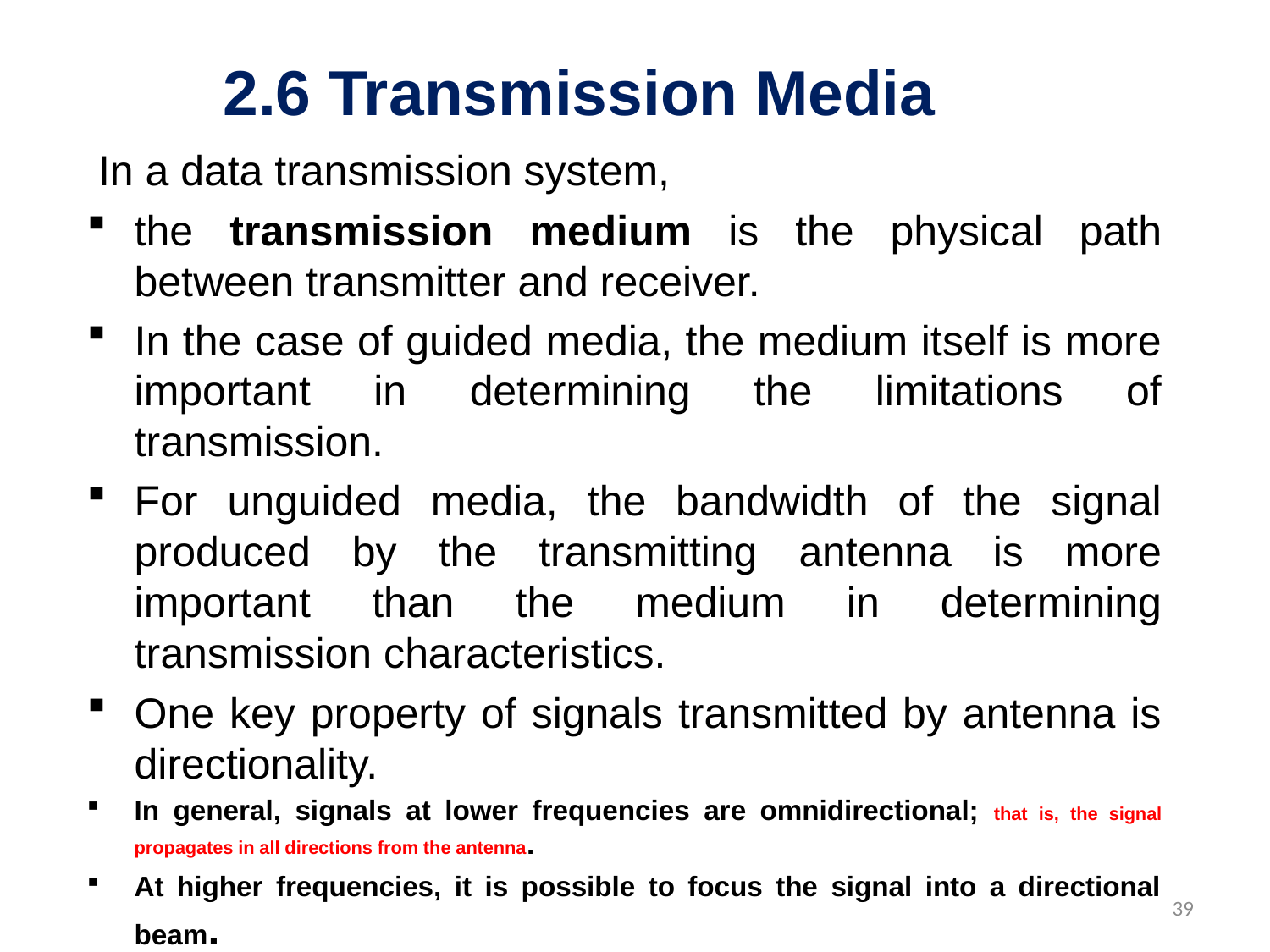

# 2.6 Transmission Media
In a data transmission system,
the transmission medium is the physical path between transmitter and receiver.
In the case of guided media, the medium itself is more important in determining the limitations of transmission.
For unguided media, the bandwidth of the signal produced by the transmitting antenna is more important than the medium in determining transmission characteristics.
One key property of signals transmitted by antenna is directionality.
In general, signals at lower frequencies are omnidirectional; that is, the signal propagates in all directions from the antenna.
At higher frequencies, it is possible to focus the signal into a directional beam.
39